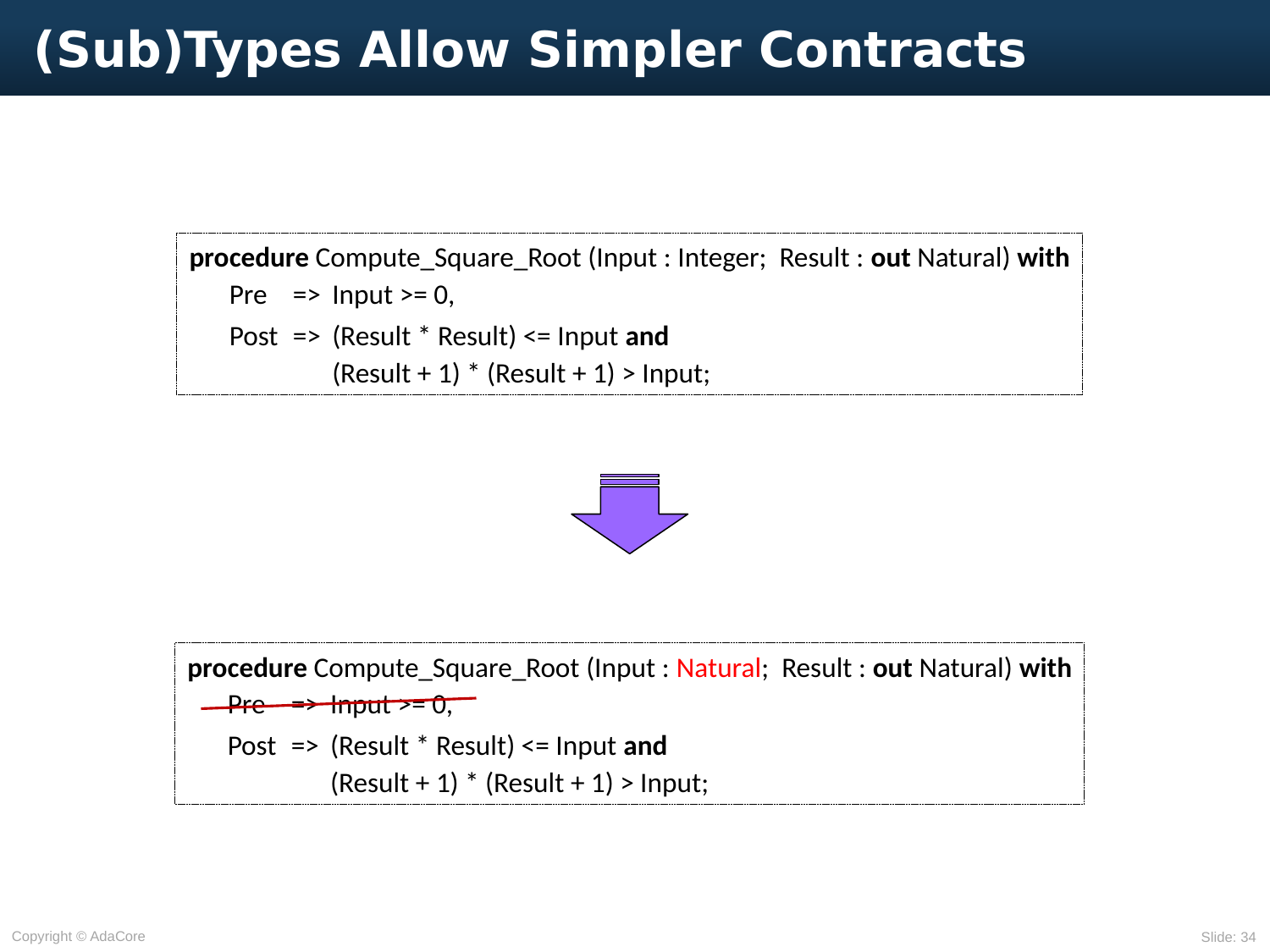

# (Sub)Types Allow Simpler Contracts
procedure Compute_Square_Root (Input : Integer;  Result : out Natural) with
	Pre	=>	Input >= 0,
	Post	=>	(Result * Result) <= Input and
			(Result + 1) * (Result + 1) > Input;

procedure Compute_Square_Root (Input : Natural;  Result : out Natural) with
	Pre	=>	Input >= 0,
	Post	=>	(Result * Result) <= Input and
			(Result + 1) * (Result + 1) > Input;